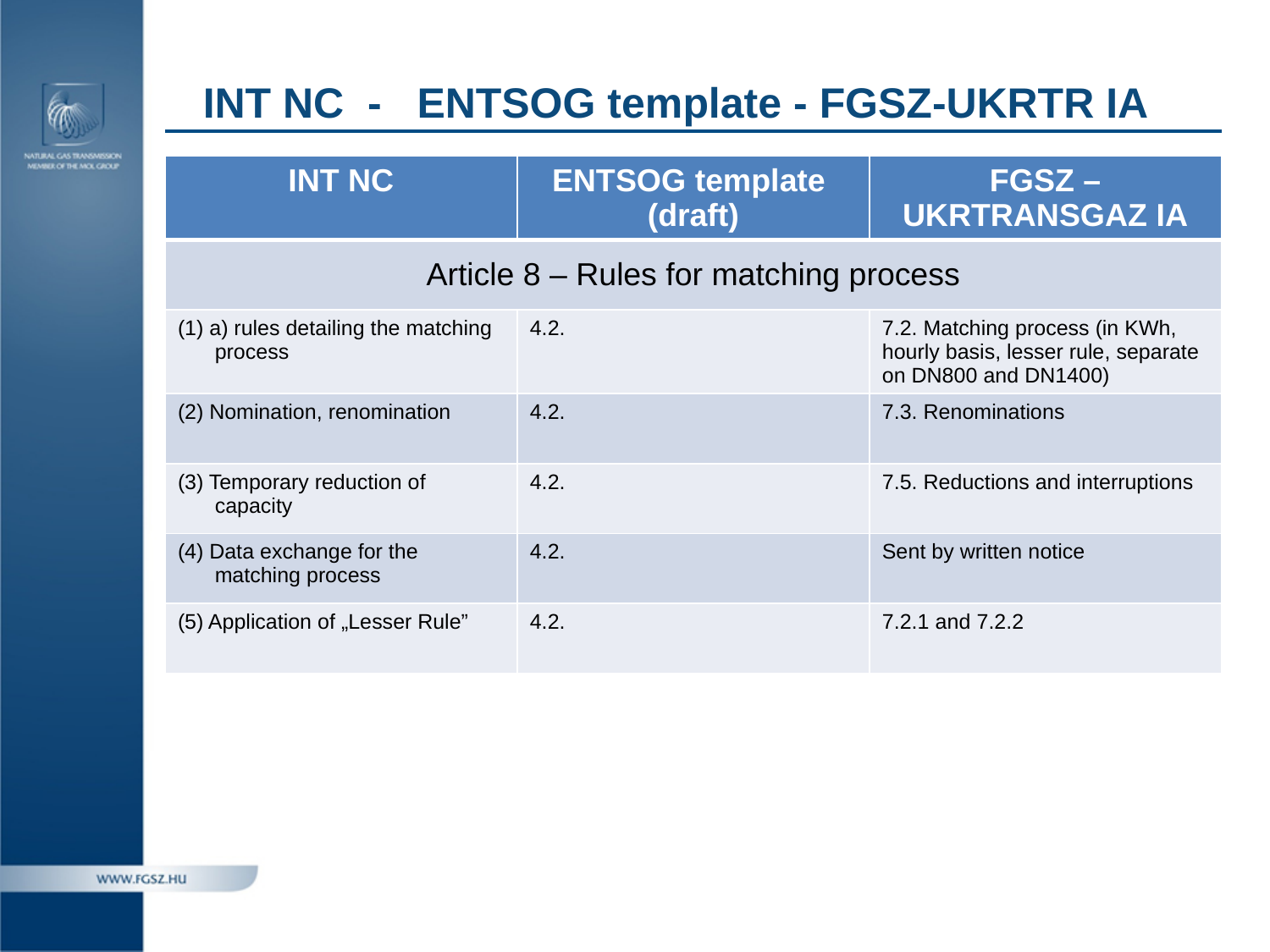

# INT NC  -   ENTSOG template - FGSZ-UKRTR IA
| INT NC | ENTSOG template (draft) | FGSZ – UKRTRANSGAZ IA |
| --- | --- | --- |
| Article 8 – Rules for matching process |  |  |
| (1) a) rules detailing the matching process | 4.2. | 7.2. Matching process (in KWh, hourly basis, lesser rule, separate on DN800 and DN1400) |
| (2) Nomination, renomination | 4.2. | 7.3. Renominations |
| (3) Temporary reduction of capacity | 4.2. | 7.5. Reductions and interruptions |
| (4) Data exchange for the matching process | 4.2. | Sent by written notice |
| (5) Application of „Lesser Rule” | 4.2. | 7.2.1 and 7.2.2 |